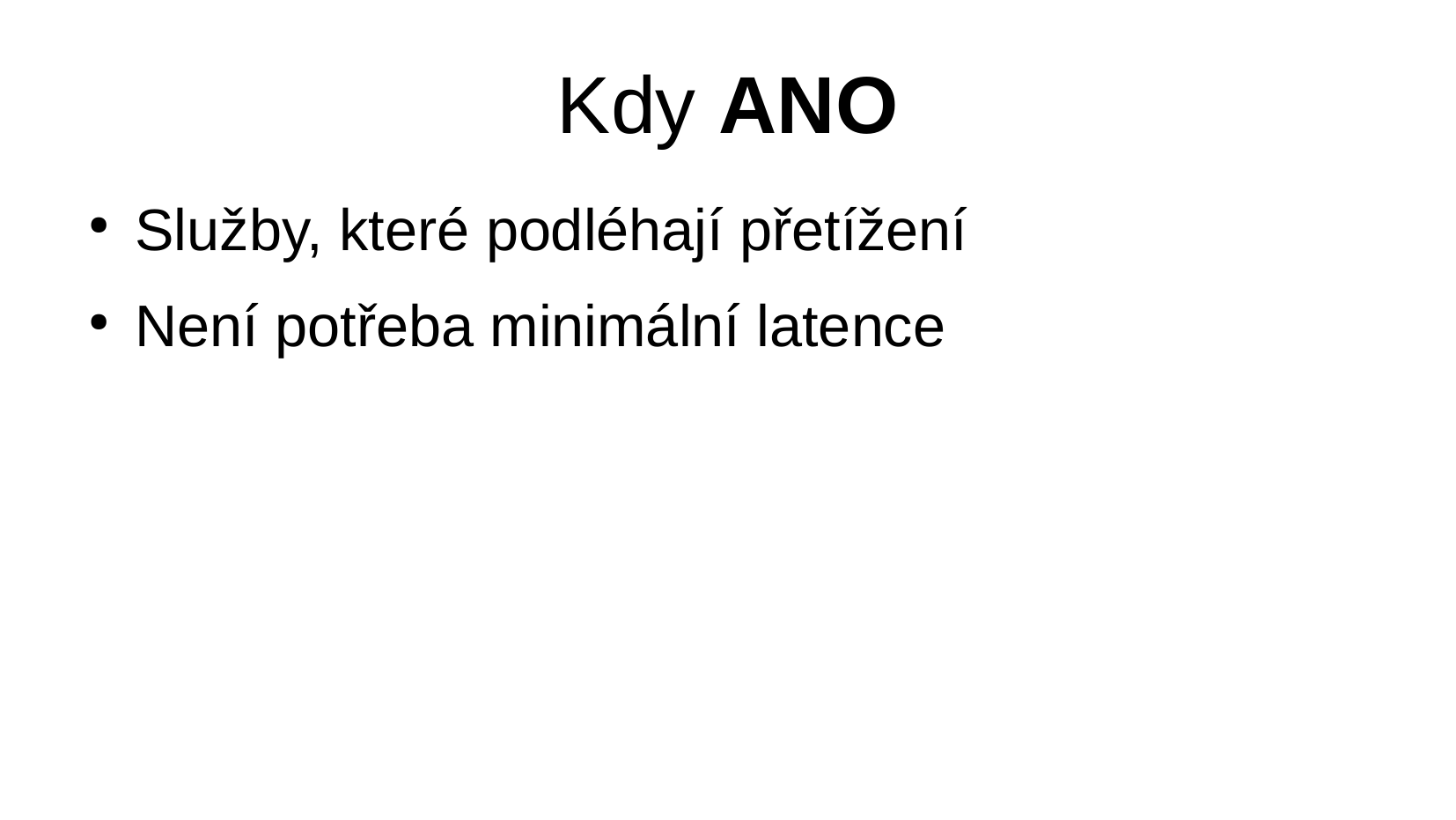

Kdy ANO
Služby, které podléhají přetížení
Není potřeba minimální latence